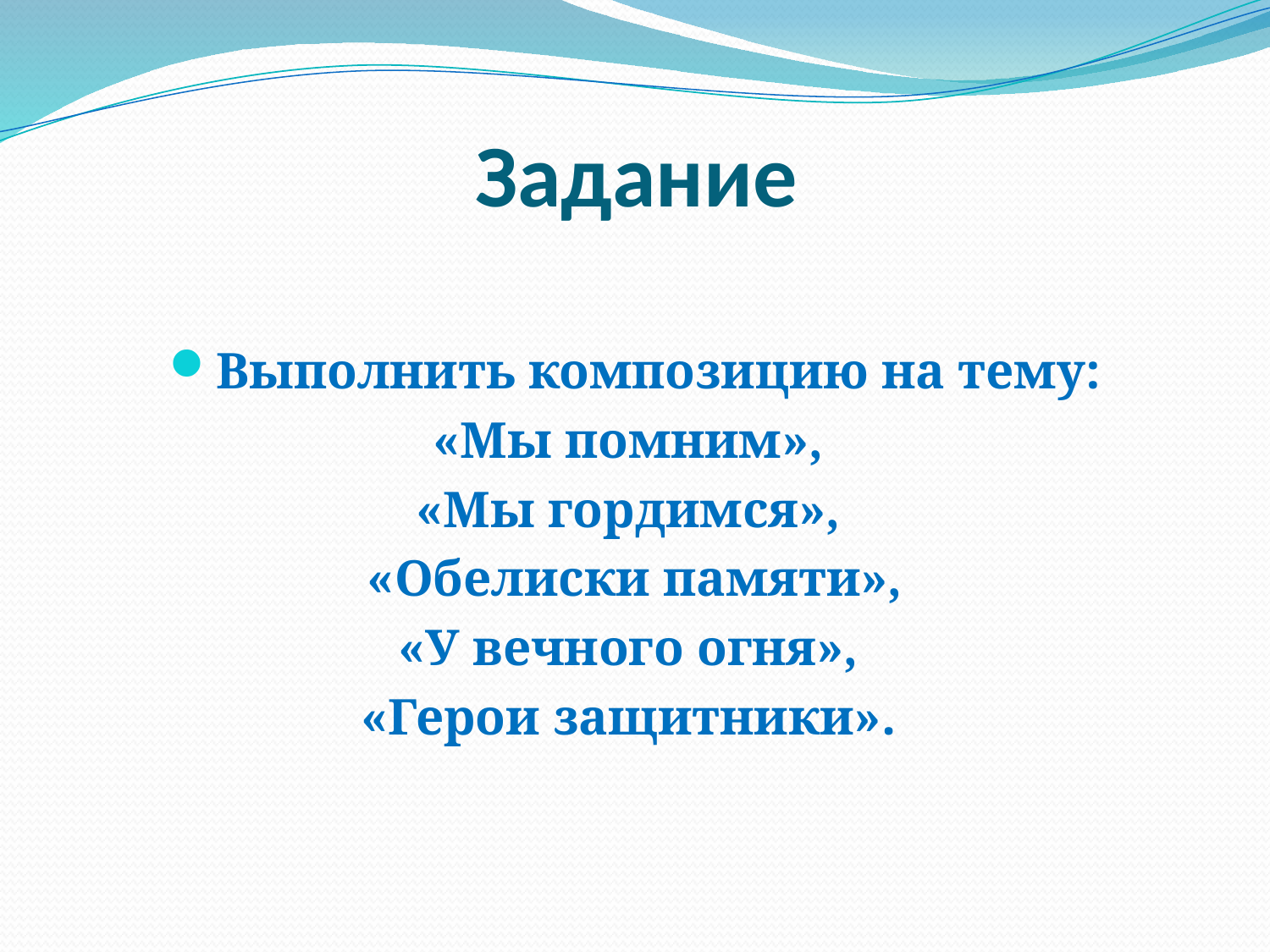

Задание

Выполнить композицию на тему:
«Мы помним»,
«Мы гордимся»,
«Обелиски памяти»,
«У вечного огня»,
«Герои защитники».